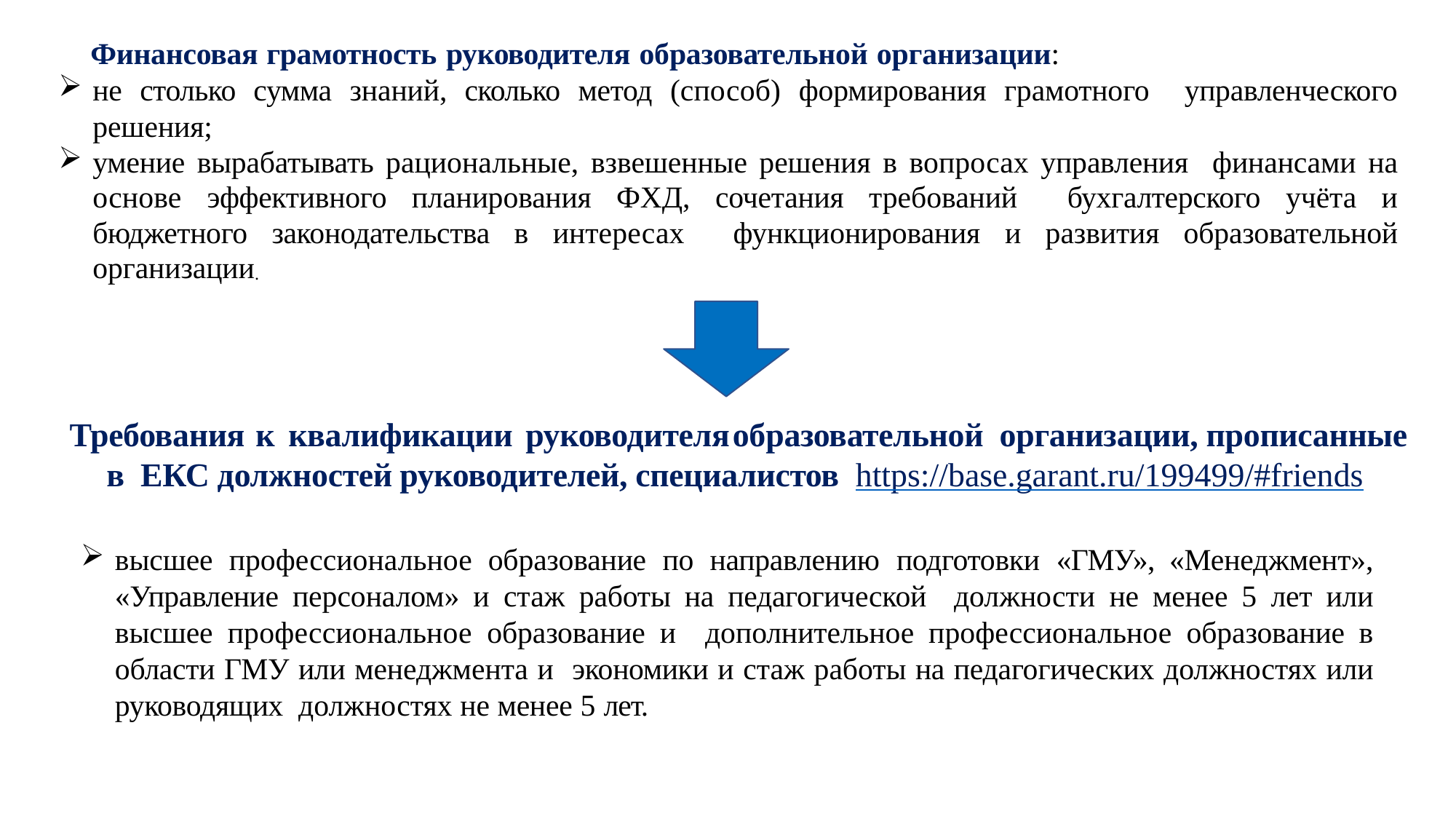

Финансовая грамотность руководителя образовательной организации:
не столько сумма знаний, сколько метод (способ) формирования грамотного  управленческого решения;
умение вырабатывать рациональные, взвешенные решения в вопросах управления  финансами на основе эффективного планирования ФХД, сочетания требований  бухгалтерского учёта и бюджетного законодательства в интересах  функционирования и развития образовательной организации.

Требования	к	квалификации	руководителя	образовательной  организации, прописанные в  ЕКС должностей	руководителей, специалистов  https://base.garant.ru/199499/#friends
высшее профессиональное образование по направлению подготовки «ГМУ», «Менеджмент», «Управление персоналом» и стаж работы на педагогической  должности не менее 5 лет или высшее профессиональное образование и  дополнительное профессиональное образование в области ГМУ или менеджмента и  экономики и стаж работы на педагогических должностях или руководящих  должностях не менее 5 лет.